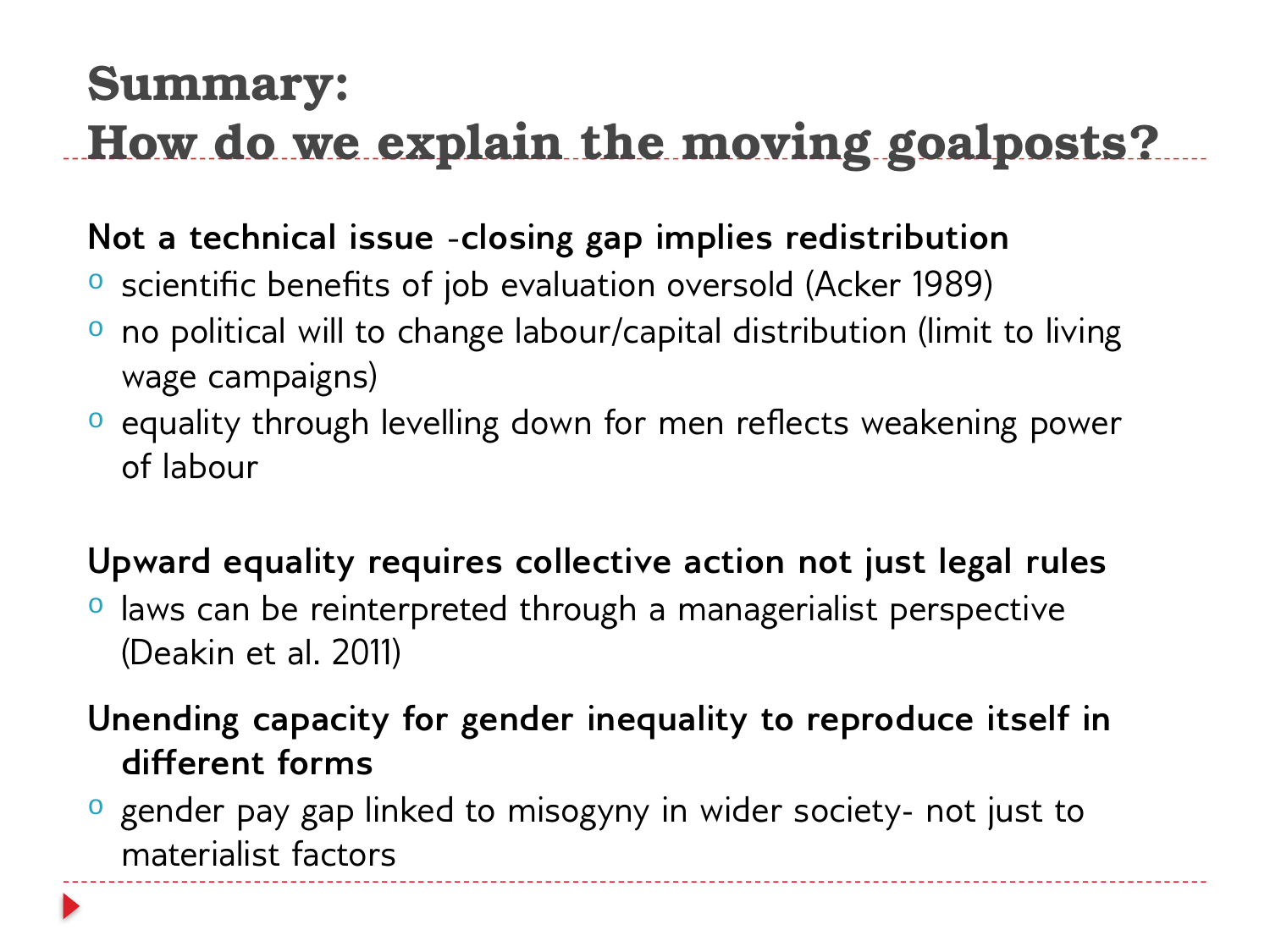

# Summary: How do we explain the moving goalposts?
Not a technical issue -closing gap implies redistribution
scientific benefits of job evaluation oversold (Acker 1989)
no political will to change labour/capital distribution (limit to living wage campaigns)
equality through levelling down for men reflects weakening power of labour

Upward equality requires collective action not just legal rules
laws can be reinterpreted through a managerialist perspective (Deakin et al. 2011)

Unending capacity for gender inequality to reproduce itself in different forms
gender pay gap linked to misogyny in wider society- not just to materialist factors